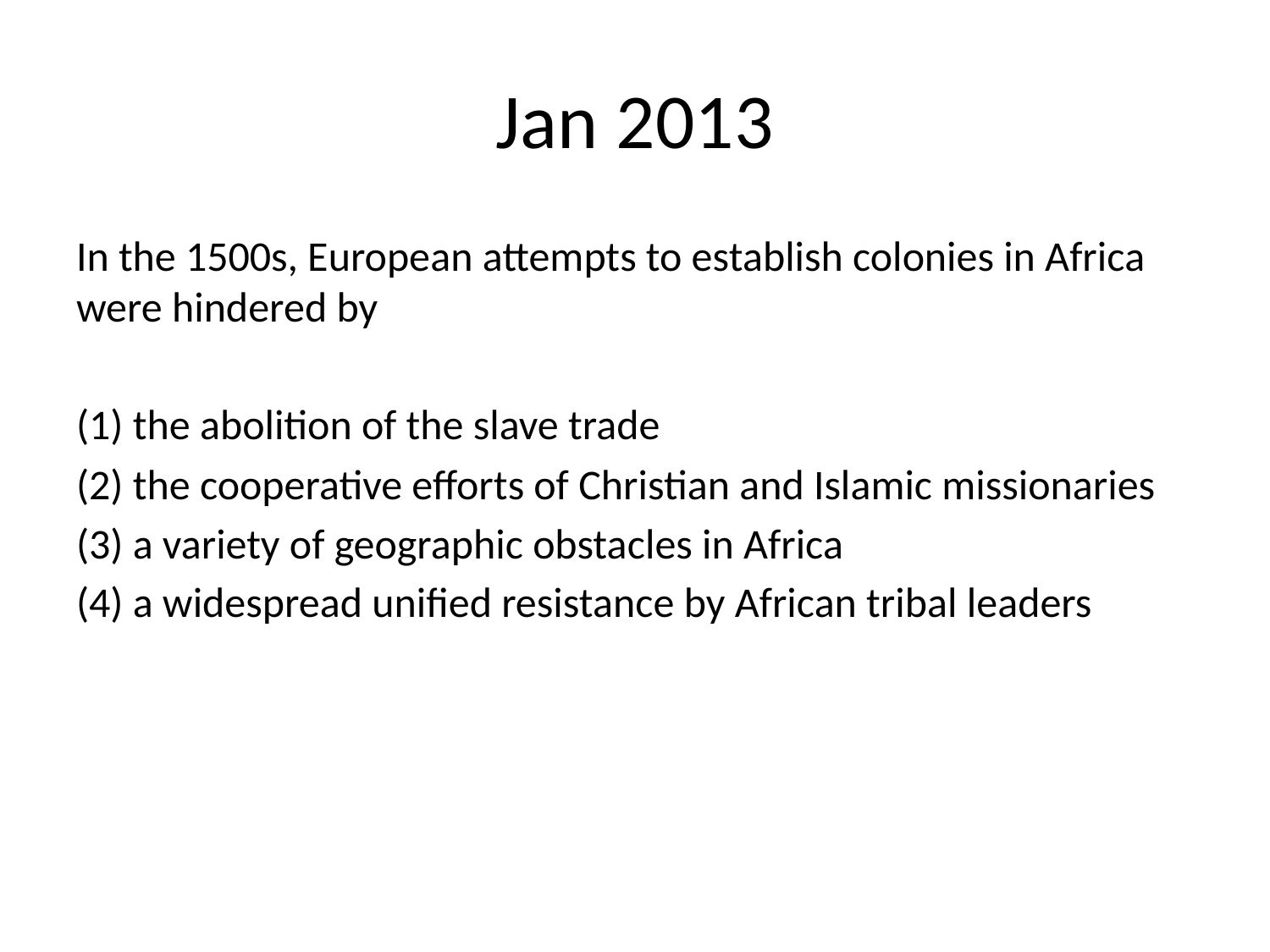

# Jan 2013
In the 1500s, European attempts to establish colonies in Africa were hindered by

(1) the abolition of the slave trade
(2) the cooperative efforts of Christian and Islamic missionaries
(3) a variety of geographic obstacles in Africa
(4) a widespread unified resistance by African tribal leaders